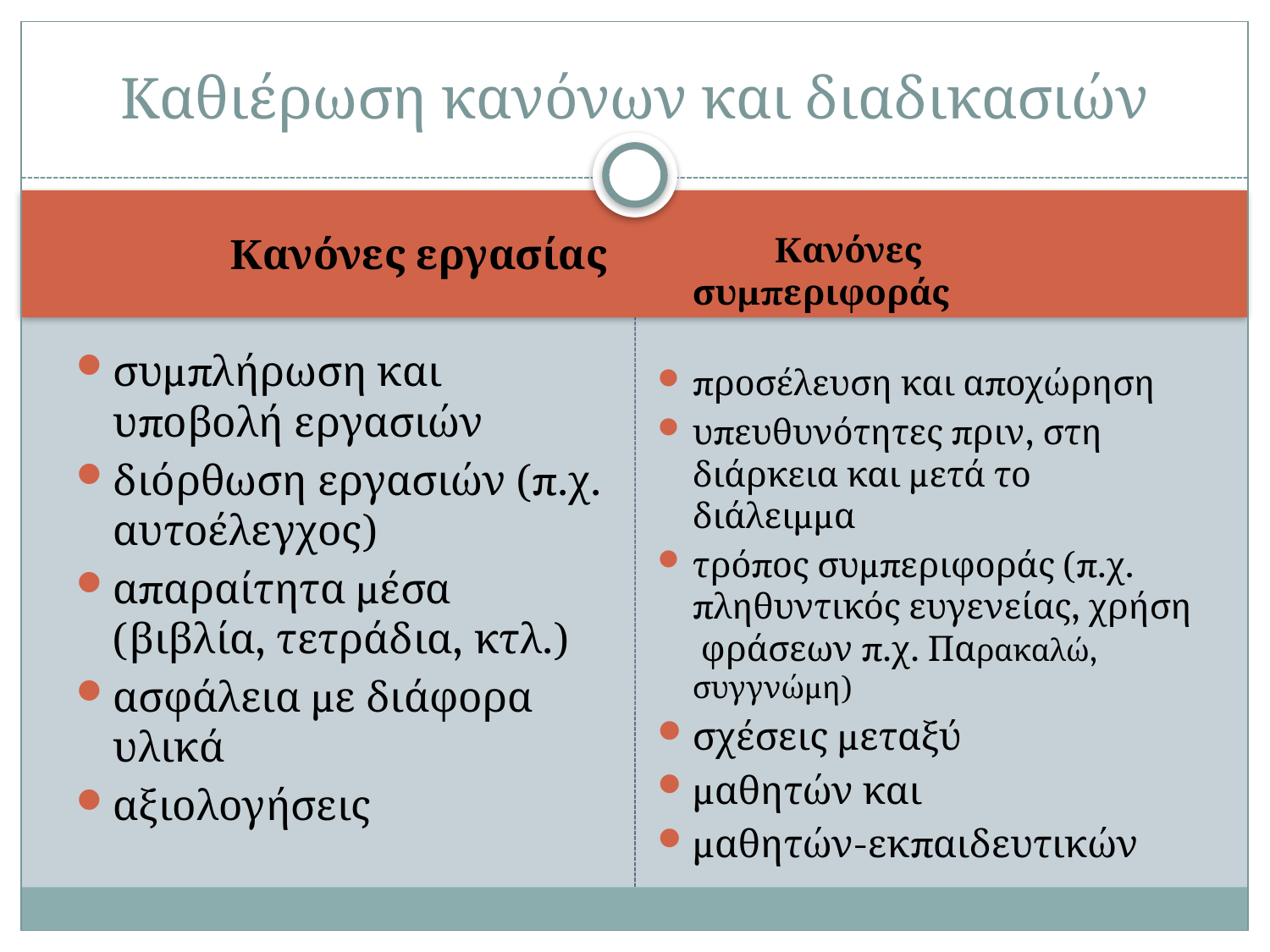

# Καθιέρωση κανόνων και διαδικασιών
	Κανόνες εργασίας

συμπλήρωση και υποβολή εργασιών
διόρθωση εργασιών (π.χ. αυτοέλεγχος)
απαραίτητα μέσα (βιβλία, τετράδια, κτλ.)
ασφάλεια με διάφορα υλικά
αξιολογήσεις

	Κανόνες  συμπεριφοράς

προσέλευση και αποχώρηση
υπευθυνότητες πριν, στη διάρκεια και μετά το διάλειμμα
τρόπος συμπεριφοράς (π.χ. πληθυντικός ευγενείας, χρήση  φράσεων π.χ. Παρακαλώ, συγγνώμη)
σχέσεις μεταξύ
μαθητών και
μαθητών-εκπαιδευτικών